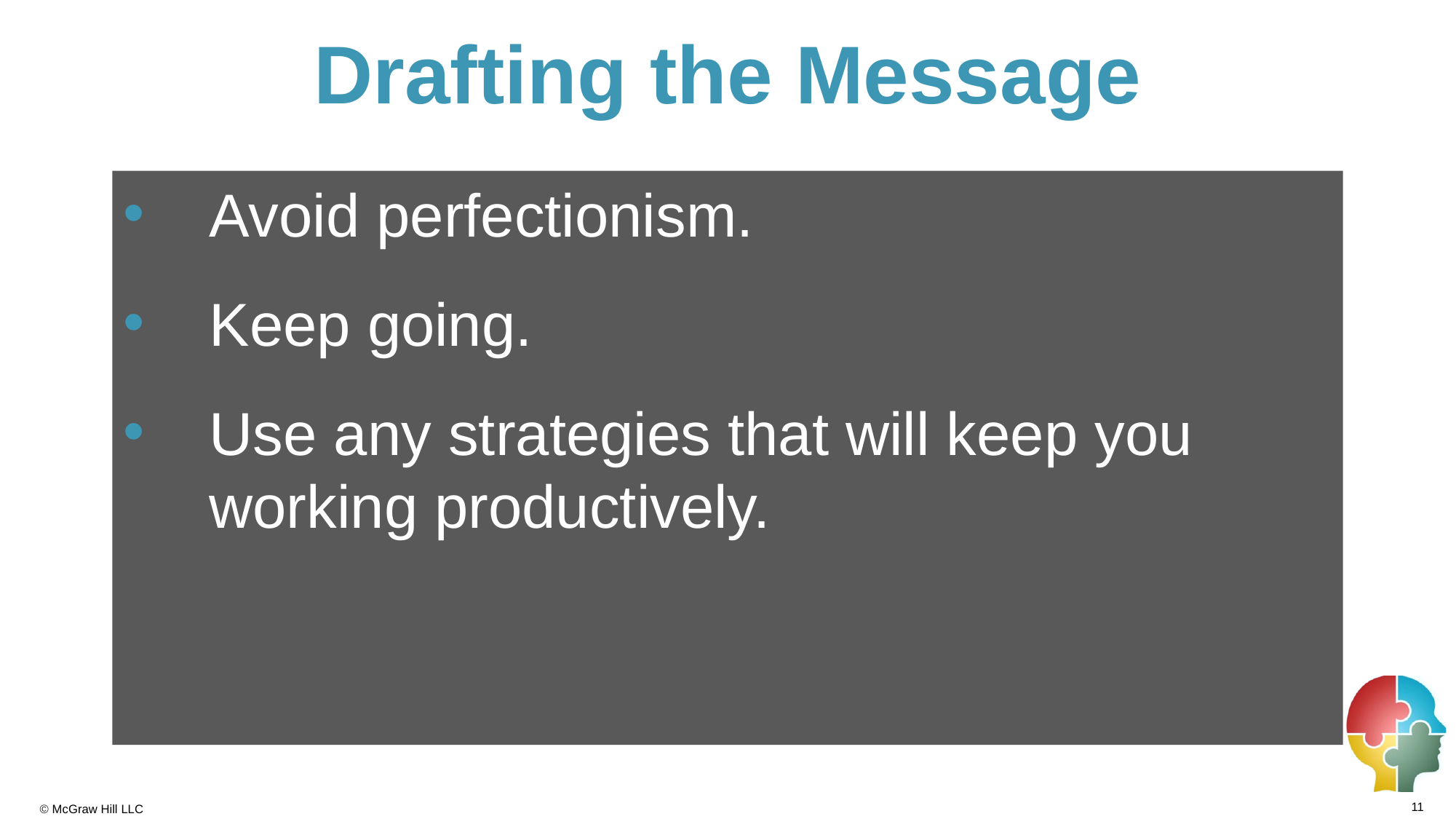

# Drafting the Message
Avoid perfectionism.
Keep going.
Use any strategies that will keep you working productively.
11